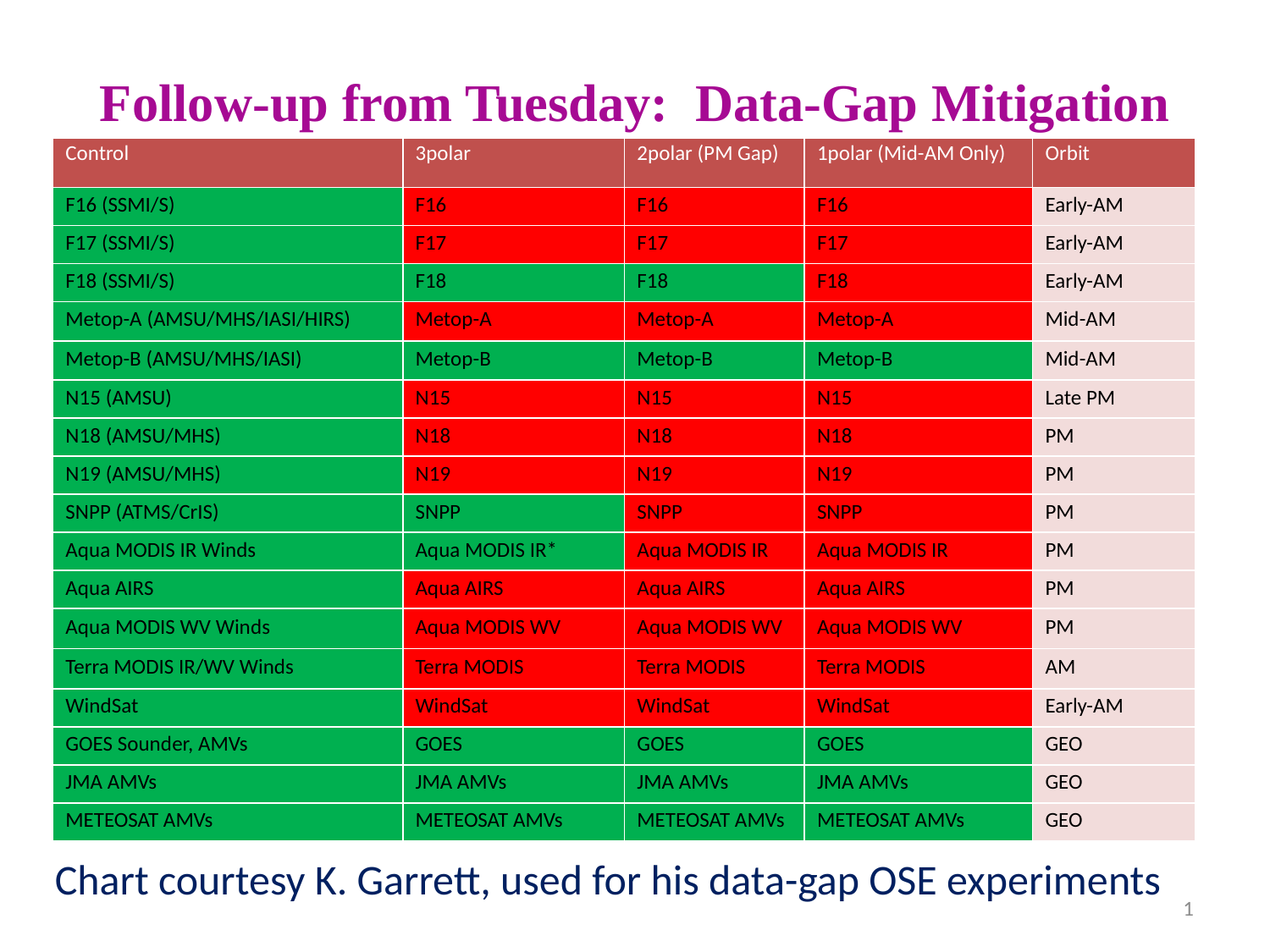

# Follow-up from Tuesday:  Data-Gap Mitigation
| Control | 3polar | 2polar (PM Gap) | 1polar (Mid-AM Only) | Orbit |
| --- | --- | --- | --- | --- |
| F16 (SSMI/S) | F16 | F16 | F16 | Early-AM |
| F17 (SSMI/S) | F17 | F17 | F17 | Early-AM |
| F18 (SSMI/S) | F18 | F18 | F18 | Early-AM |
| Metop-A (AMSU/MHS/IASI/HIRS) | Metop-A | Metop-A | Metop-A | Mid-AM |
| Metop-B (AMSU/MHS/IASI) | Metop-B | Metop-B | Metop-B | Mid-AM |
| N15 (AMSU) | N15 | N15 | N15 | Late PM |
| N18 (AMSU/MHS) | N18 | N18 | N18 | PM |
| N19 (AMSU/MHS) | N19 | N19 | N19 | PM |
| SNPP (ATMS/CrIS) | SNPP | SNPP | SNPP | PM |
| Aqua MODIS IR Winds | Aqua MODIS IR\* | Aqua MODIS IR | Aqua MODIS IR | PM |
| Aqua AIRS | Aqua AIRS | Aqua AIRS | Aqua AIRS | PM |
| Aqua MODIS WV Winds | Aqua MODIS WV | Aqua MODIS WV | Aqua MODIS WV | PM |
| Terra MODIS IR/WV Winds | Terra MODIS | Terra MODIS | Terra MODIS | AM |
| WindSat | WindSat | WindSat | WindSat | Early-AM |
| GOES Sounder, AMVs | GOES | GOES | GOES | GEO |
| JMA AMVs | JMA AMVs | JMA AMVs | JMA AMVs | GEO |
| METEOSAT AMVs | METEOSAT AMVs | METEOSAT AMVs | METEOSAT AMVs | GEO |
Chart courtesy K. Garrett, used for his data-gap OSE experiments
1